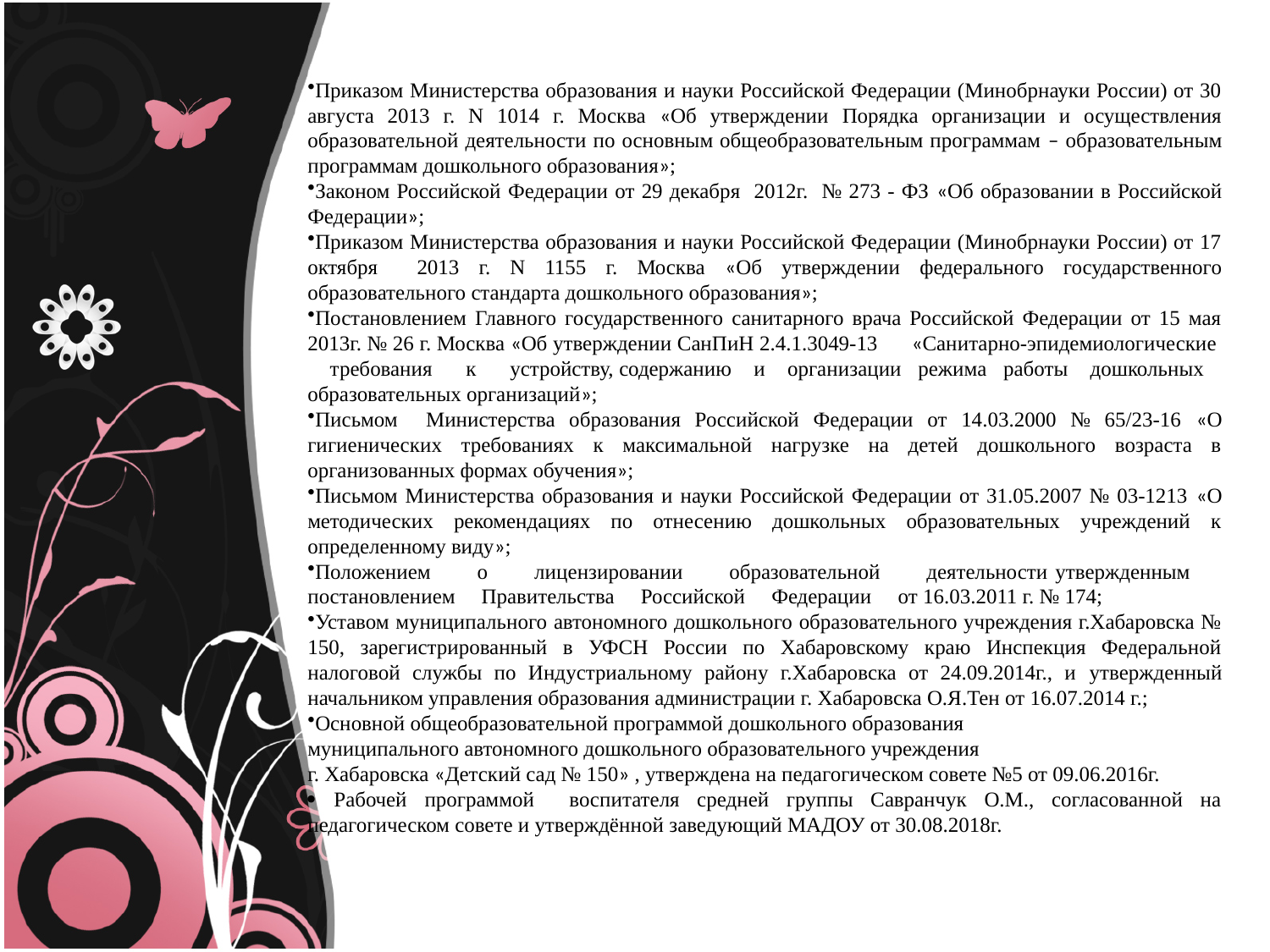

Приказом Министерства образования и науки Российской Федерации (Минобрнауки России) от 30 августа 2013 г. N 1014 г. Москва «Об утверждении Порядка организации и осуществления образовательной деятельности по основным общеобразовательным программам – образовательным программам дошкольного образования»;
Законом Российской Федерации от 29 декабря  2012г.  № 273 - ФЗ «Об образовании в Российской Федерации»;
Приказом Министерства образования и науки Российской Федерации (Минобрнауки России) от 17 октября  2013 г. N 1155 г. Москва «Об утверждении федерального государственного образовательного стандарта дошкольного образования»;
Постановлением Главного государственного санитарного врача Российской Федерации от 15 мая 2013г. № 26 г. Москва «Об утверждении СанПиН 2.4.1.3049-13      «Санитарно-эпидемиологические      требования      к      устройству, содержанию    и    организации   режима   работы    дошкольных    образовательных организаций»;
Письмом  Министерства образования Российской Федерации от 14.03.2000 № 65/23-16 «О гигиенических требованиях к максимальной нагрузке на детей дошкольного возраста в организованных формах обучения»;
Письмом Министерства образования и науки Российской Федерации от 31.05.2007 № 03-1213 «О методических рекомендациях по отнесению дошкольных образовательных учреждений к определенному виду»;
Положением      о      лицензировании      образовательной      деятельности утвержденным     постановлением     Правительства     Российской     Федерации     от 16.03.2011 г. № 174;
Уставом муниципального автономного дошкольного образовательного учреждения г.Хабаровска № 150, зарегистрированный в УФСН России по Хабаровскому краю Инспекция Федеральной налоговой службы по Индустриальному району г.Хабаровска от 24.09.2014г., и утвержденный начальником управления образования администрации г. Хабаровска О.Я.Тен от 16.07.2014 г.;
Основной общеобразовательной программой дошкольного образования
муниципального автономного дошкольного образовательного учреждения
г. Хабаровска «Детский сад № 150» , утверждена на педагогическом совете №5 от 09.06.2016г.
• Рабочей программой  воспитателя средней группы Савранчук О.М., согласованной на педагогическом совете и утверждённой заведующий МАДОУ от 30.08.2018г.